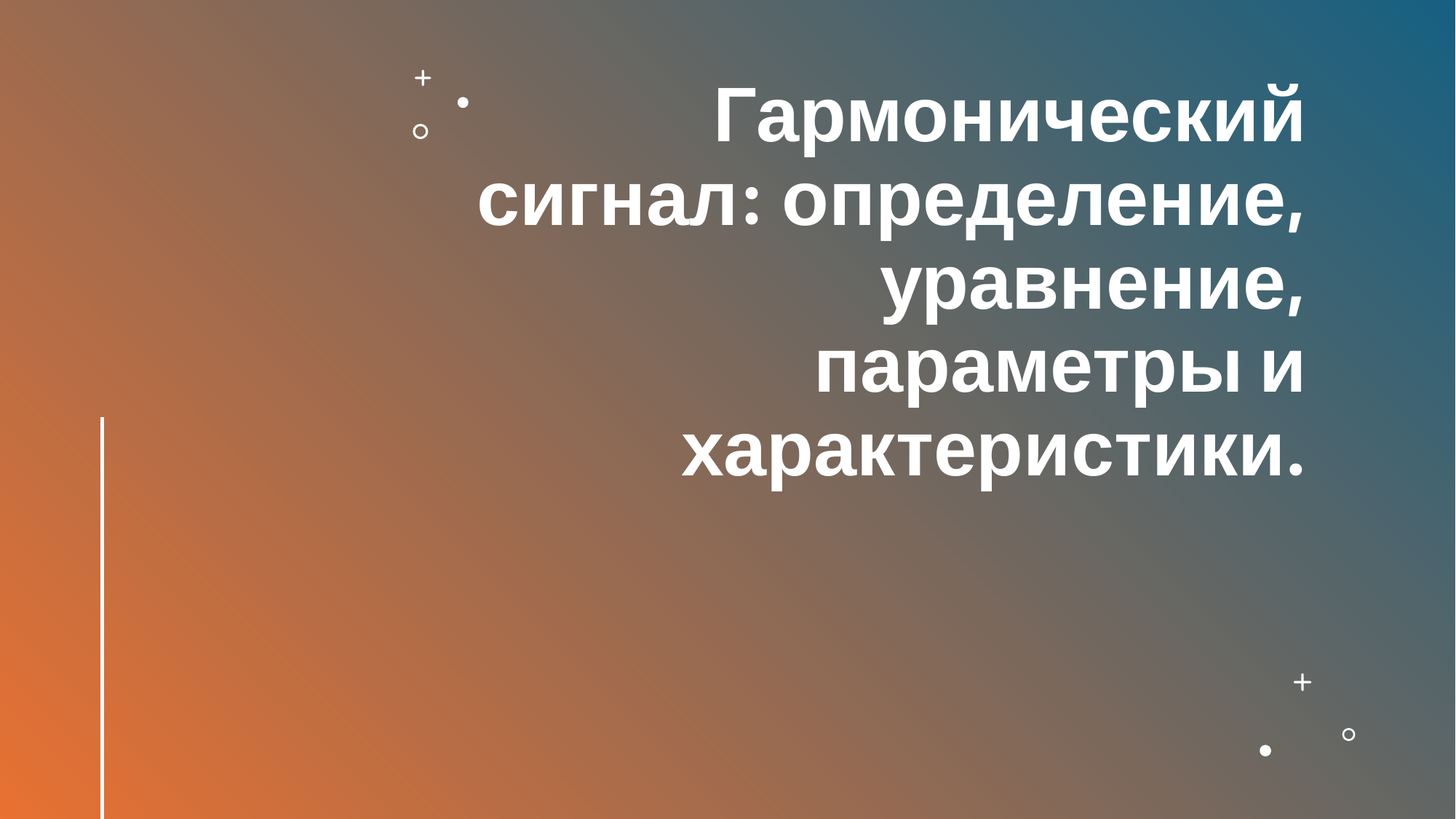

# Гармонический сигнал: определение, уравнение, параметры и характеристики.